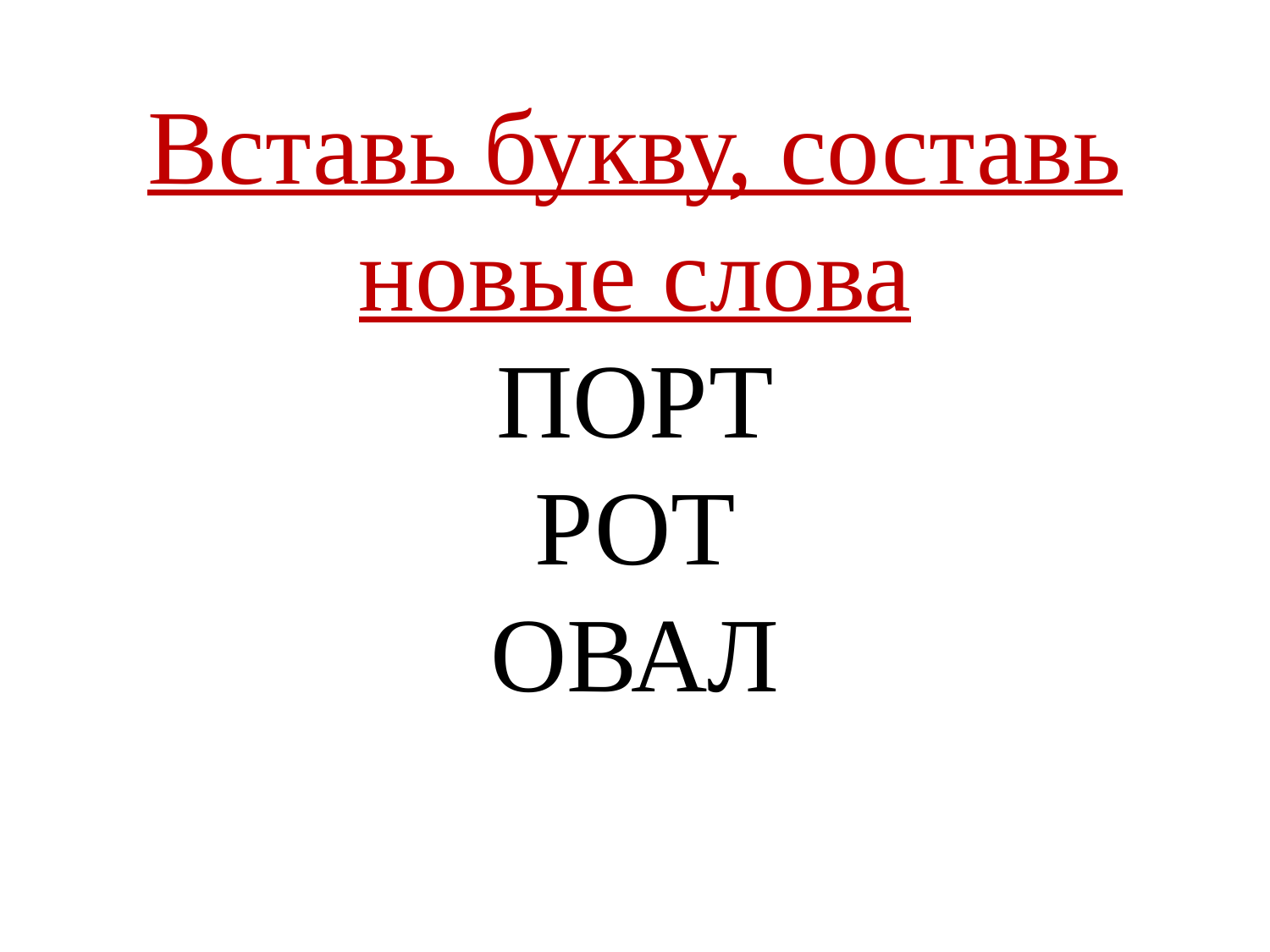

# Вставь букву, составь новые слова ПОРТ РОТ ОВАЛ